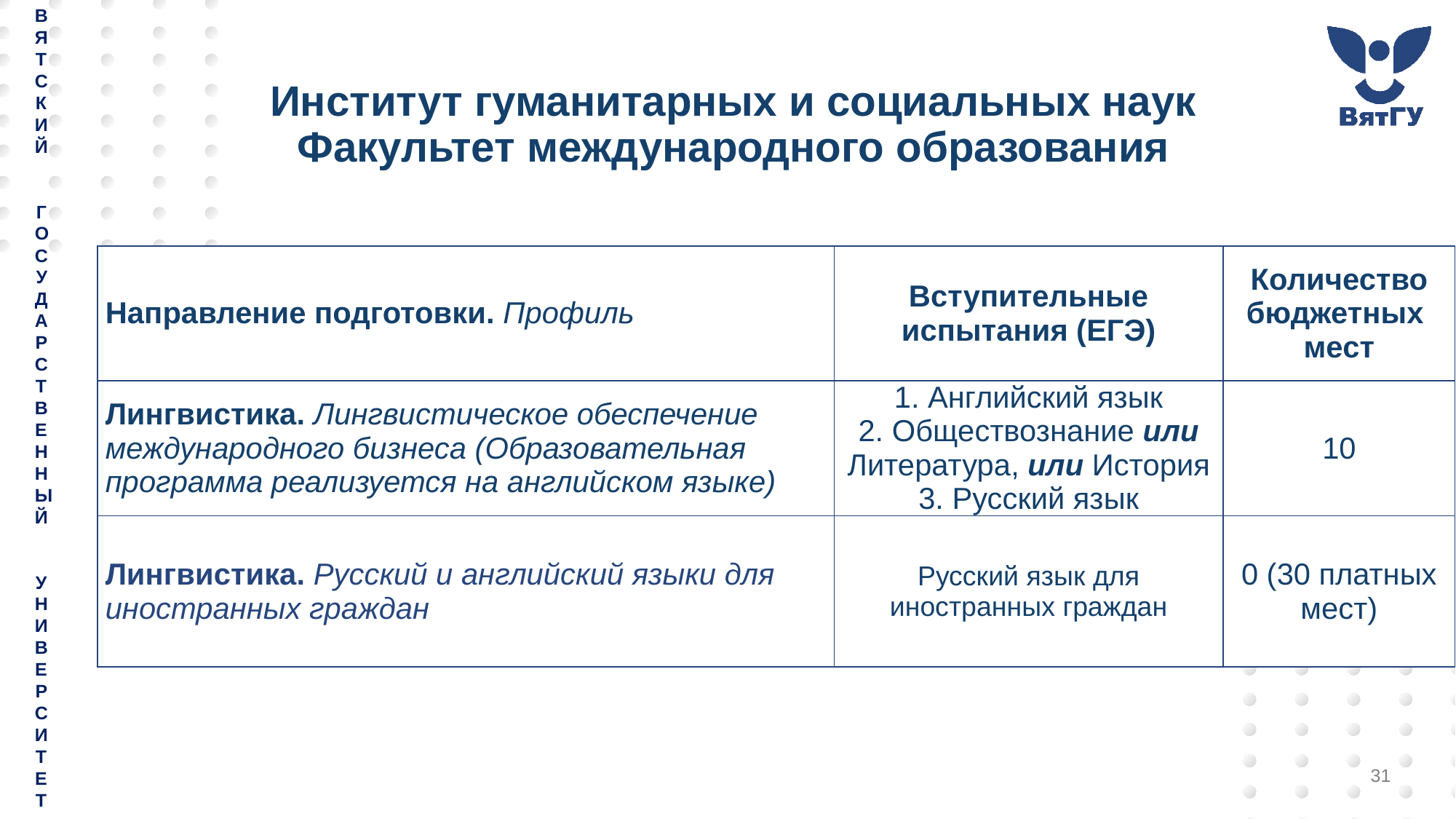

# Институт гуманитарных и социальных наук Факультет международного образования
| Направление подготовки. Профиль | Вступительные испытания (ЕГЭ) | Количество бюджетных мест |
| --- | --- | --- |
| Лингвистика. Лингвистическое обеспечение международного бизнеса (Образовательная программа реализуется на английском языке) | 1. Английский язык 2. Обществознание или Литература, или История 3. Русский язык | 10 |
| Лингвистика. Русский и английский языки для иностранных граждан | Русский язык для иностранных граждан | 0 (30 платных мест) |
31